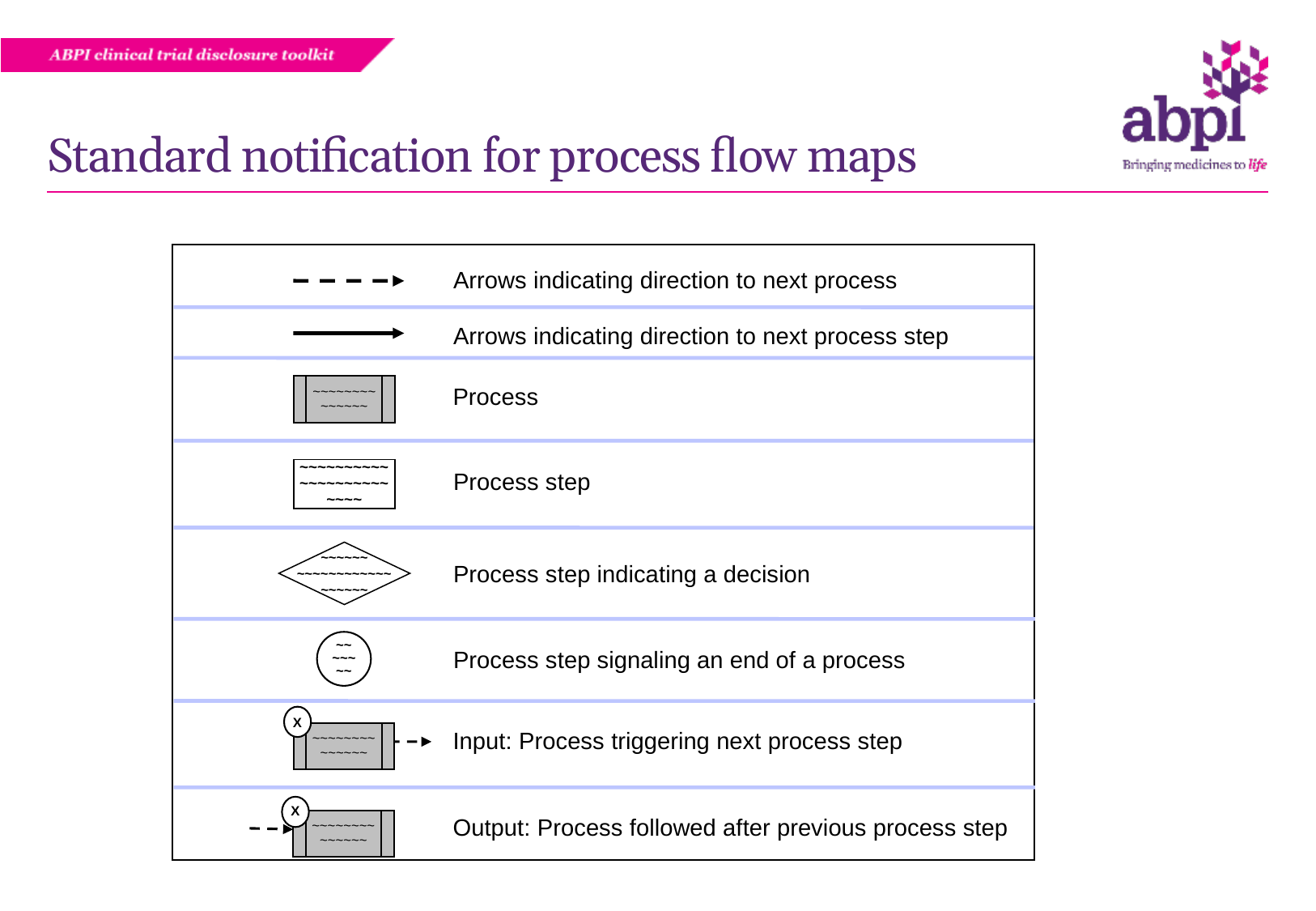

# Standard notification for process flow maps

Arrows indicating direction to next process

Arrows indicating direction to next process step

~~~~~~~~~~~~~~
Process

~~~~~~~~~~~~~~~~~~~~~~~~
Process step

~~~~~~
~~~~~~~~~~~~
~~~~~~
Process step indicating a decision

~~
~~~
~~
Process step signaling an end of a process

X
Input: Process triggering next process step
~~~~~~~~~~~~~~

X
~~~~~~~~~~~~~~
Output: Process followed after previous process step